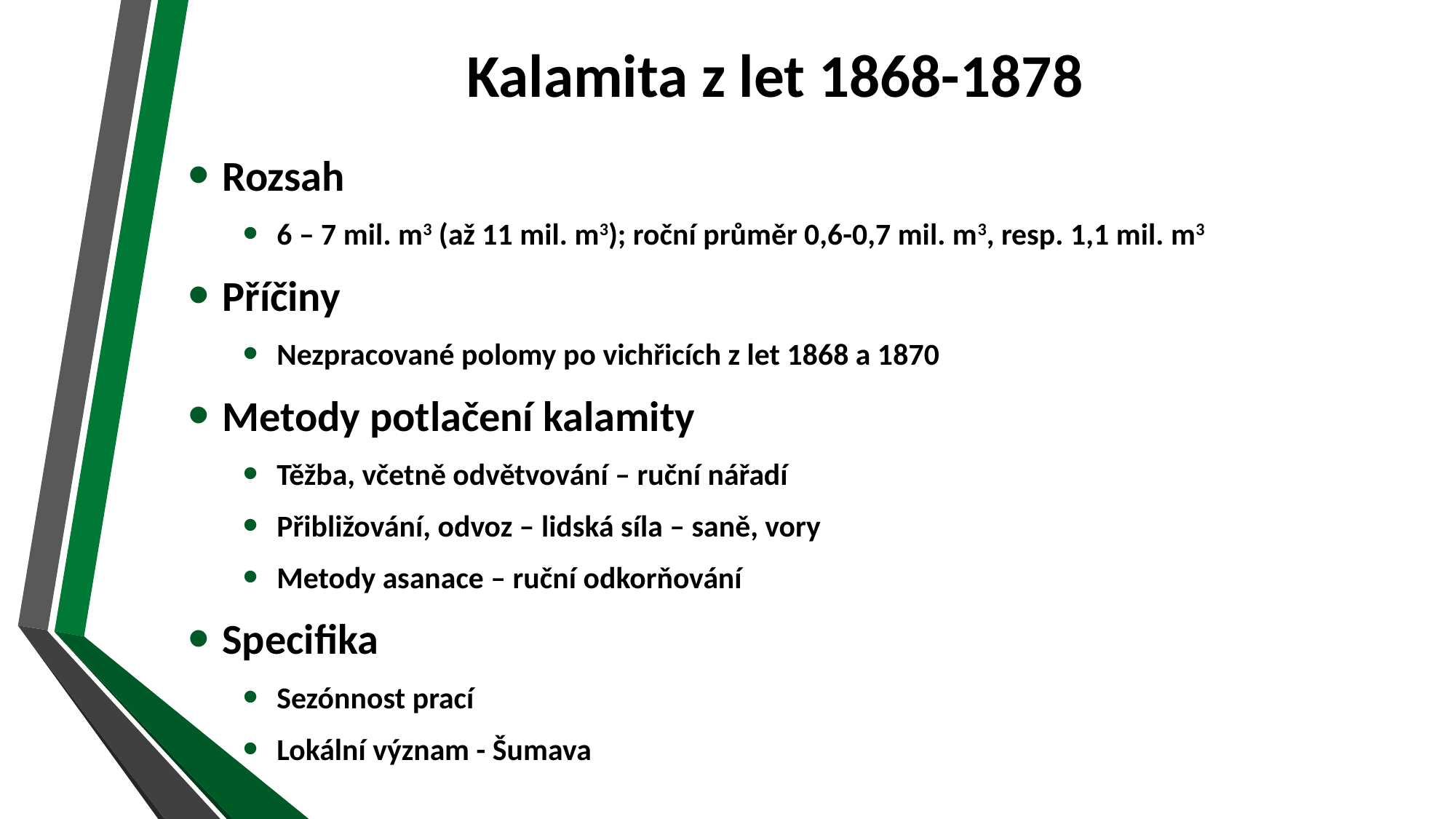

# Kalamita z let 1868-1878
Rozsah
6 – 7 mil. m3 (až 11 mil. m3); roční průměr 0,6-0,7 mil. m3, resp. 1,1 mil. m3
Příčiny
Nezpracované polomy po vichřicích z let 1868 a 1870
Metody potlačení kalamity
Těžba, včetně odvětvování – ruční nářadí
Přibližování, odvoz – lidská síla – saně, vory
Metody asanace – ruční odkorňování
Specifika
Sezónnost prací
Lokální význam - Šumava